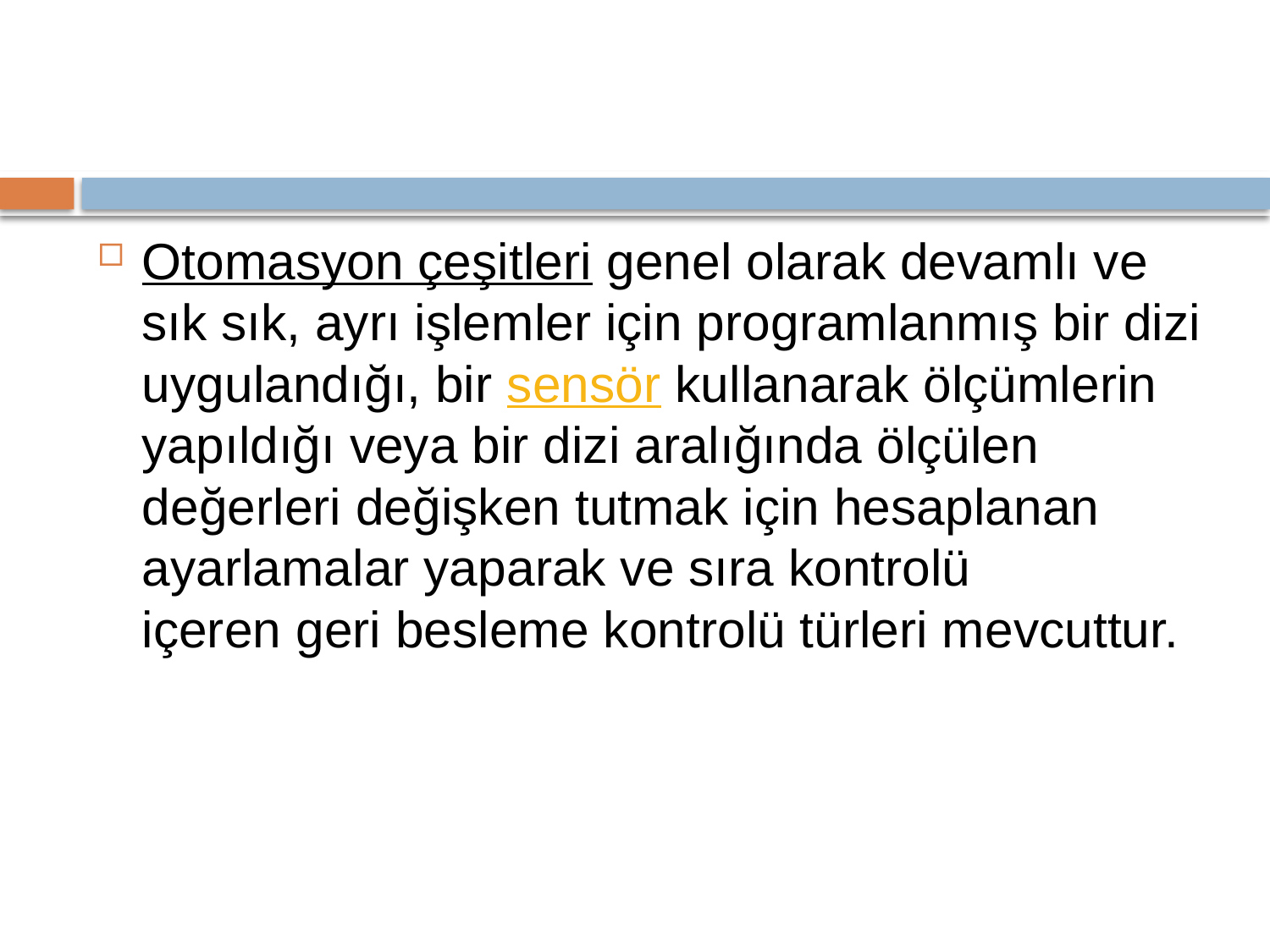

#
Otomasyon çeşitleri genel olarak devamlı ve sık sık, ayrı işlemler için programlanmış bir dizi uygulandığı, bir sensör kullanarak ölçümlerin yapıldığı veya bir dizi aralığında ölçülen değerleri değişken tutmak için hesaplanan ayarlamalar yaparak ve sıra kontrolü içeren geri besleme kontrolü türleri mevcuttur.